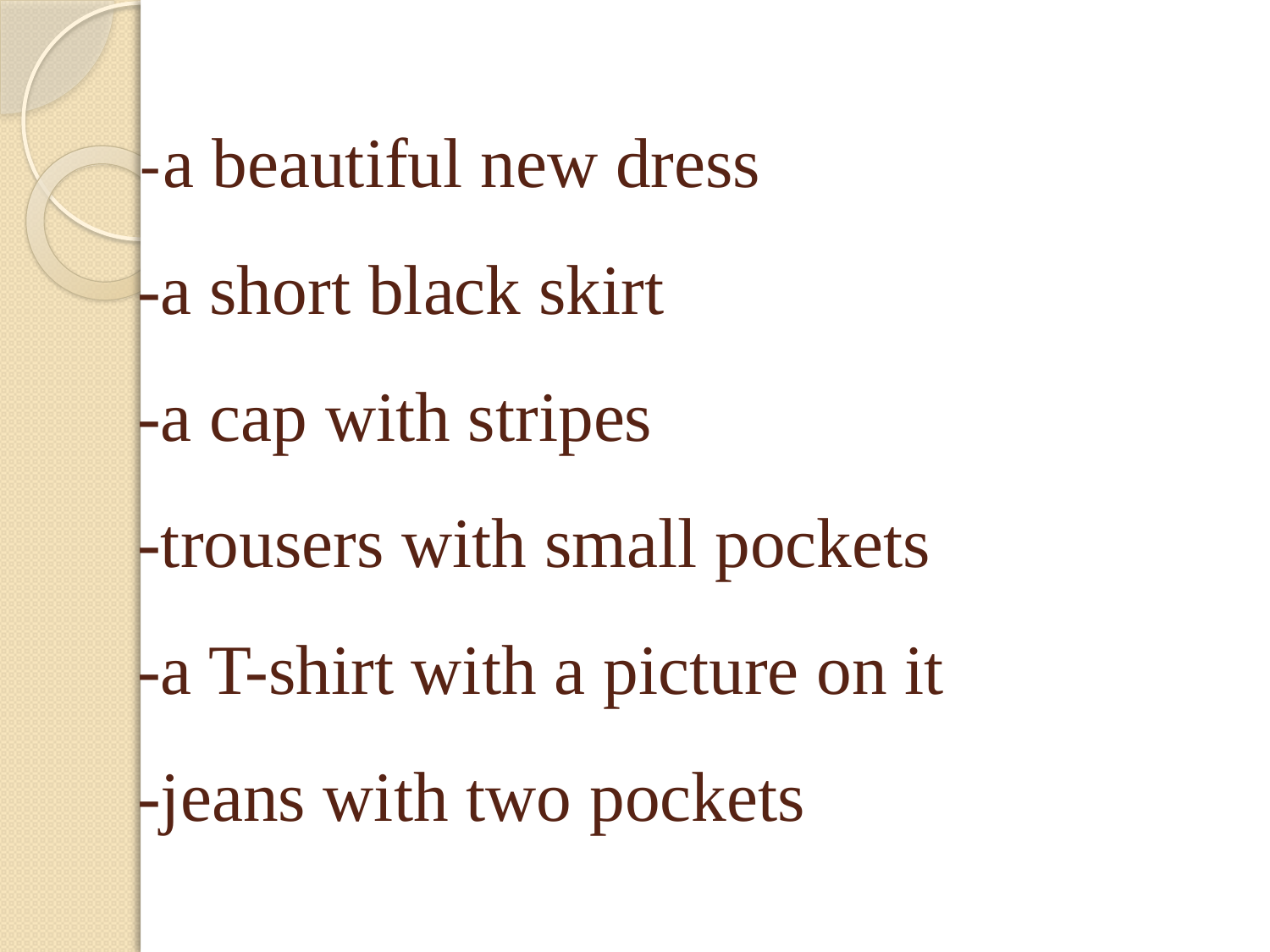

# -a beautiful new dress -a short black skirt -a cap with stripes -trousers with small pockets -a T-shirt with a picture on it -jeans with two pockets